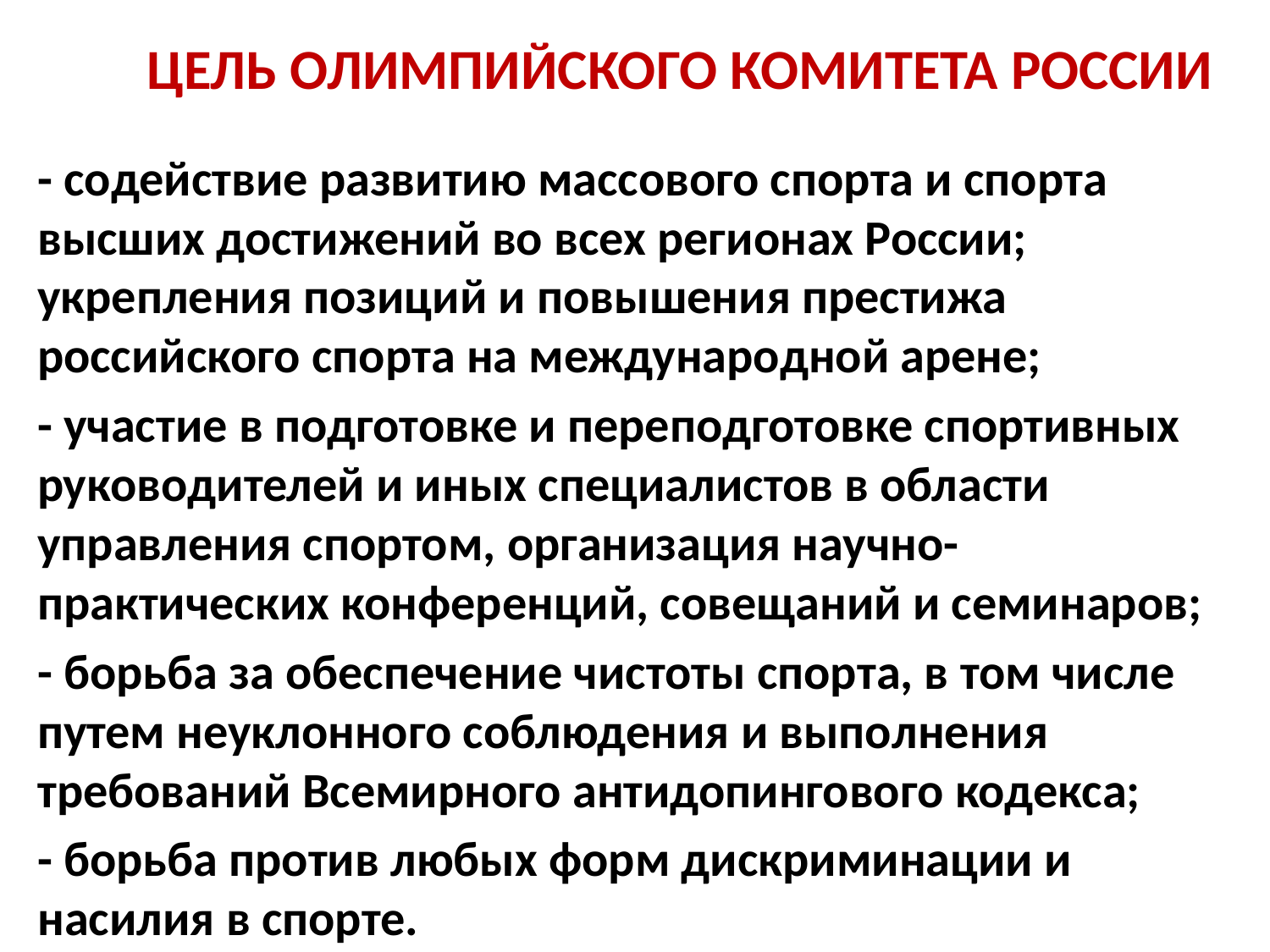

# Цель Олимпийского комитета России
- содействие развитию массового спорта и спорта высших достижений во всех регионах России; укрепления позиций и повышения престижа российского спорта на международной арене;
- участие в подготовке и переподготовке спортивных руководителей и иных специалистов в области управления спортом, организация научно-практических конференций, совещаний и семинаров;
- борьба за обеспечение чистоты спорта, в том числе путем неуклонного соблюдения и выполнения требований Всемирного антидопингового кодекса;
- борьба против любых форм дискриминации и насилия в спорте.